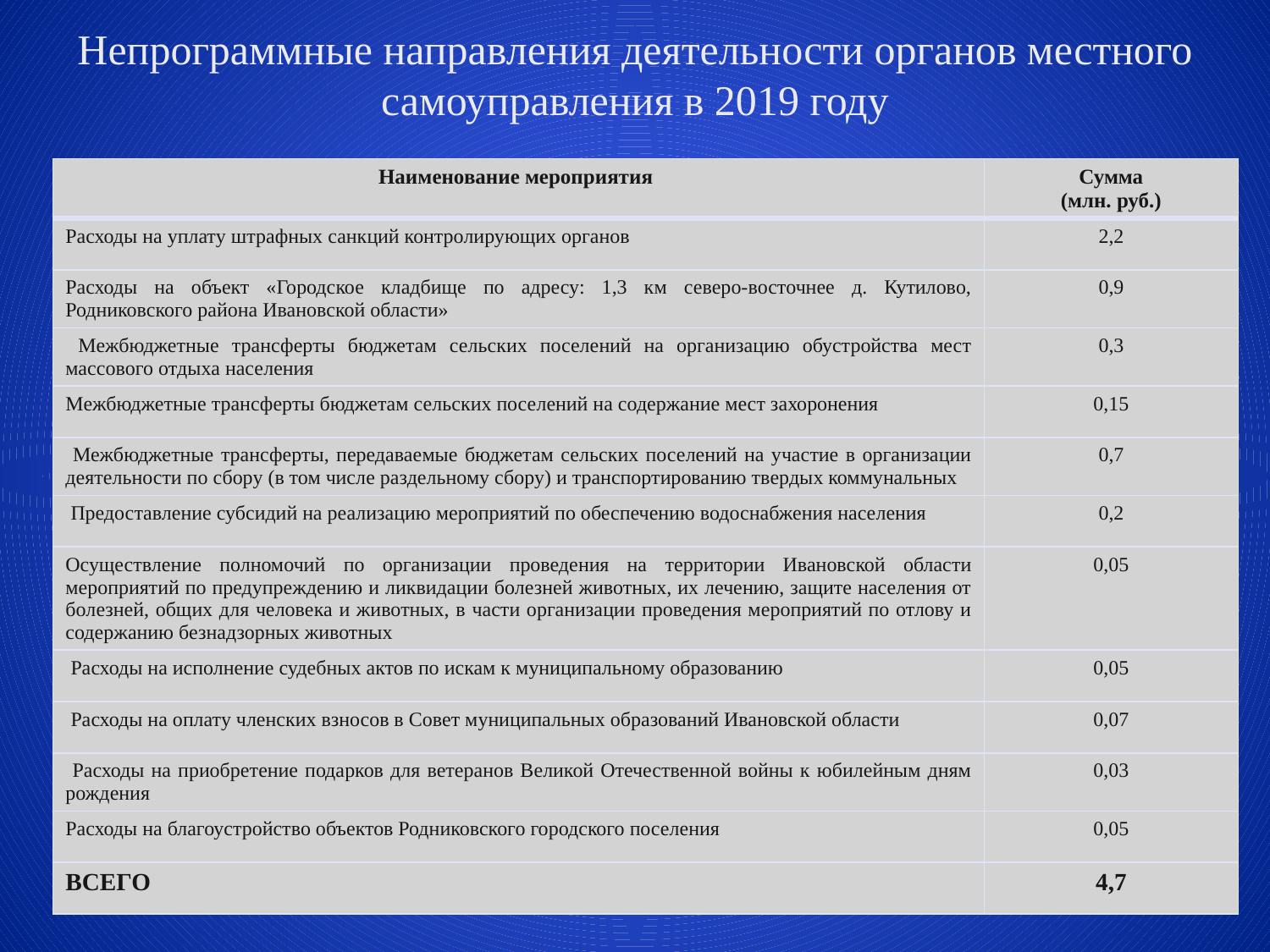

# Непрограммные направления деятельности органов местного самоуправления в 2019 году
| Наименование мероприятия | Сумма (млн. руб.) |
| --- | --- |
| Расходы на уплату штрафных санкций контролирующих органов | 2,2 |
| Расходы на объект «Городское кладбище по адресу: 1,3 км северо-восточнее д. Кутилово, Родниковского района Ивановской области» | 0,9 |
| Межбюджетные трансферты бюджетам сельских поселений на организацию обустройства мест массового отдыха населения | 0,3 |
| Межбюджетные трансферты бюджетам сельских поселений на содержание мест захоронения | 0,15 |
| Межбюджетные трансферты, передаваемые бюджетам сельских поселений на участие в организации деятельности по сбору (в том числе раздельному сбору) и транспортированию твердых коммунальных | 0,7 |
| Предоставление субсидий на реализацию мероприятий по обеспечению водоснабжения населения | 0,2 |
| Осуществление полномочий по организации проведения на территории Ивановской области мероприятий по предупреждению и ликвидации болезней животных, их лечению, защите населения от болезней, общих для человека и животных, в части организации проведения мероприятий по отлову и содержанию безнадзорных животных | 0,05 |
| Расходы на исполнение судебных актов по искам к муниципальному образованию | 0,05 |
| Расходы на оплату членских взносов в Совет муниципальных образований Ивановской области | 0,07 |
| Расходы на приобретение подарков для ветеранов Великой Отечественной войны к юбилейным дням рождения | 0,03 |
| Расходы на благоустройство объектов Родниковского городского поселения | 0,05 |
| ВСЕГО | 4,7 |